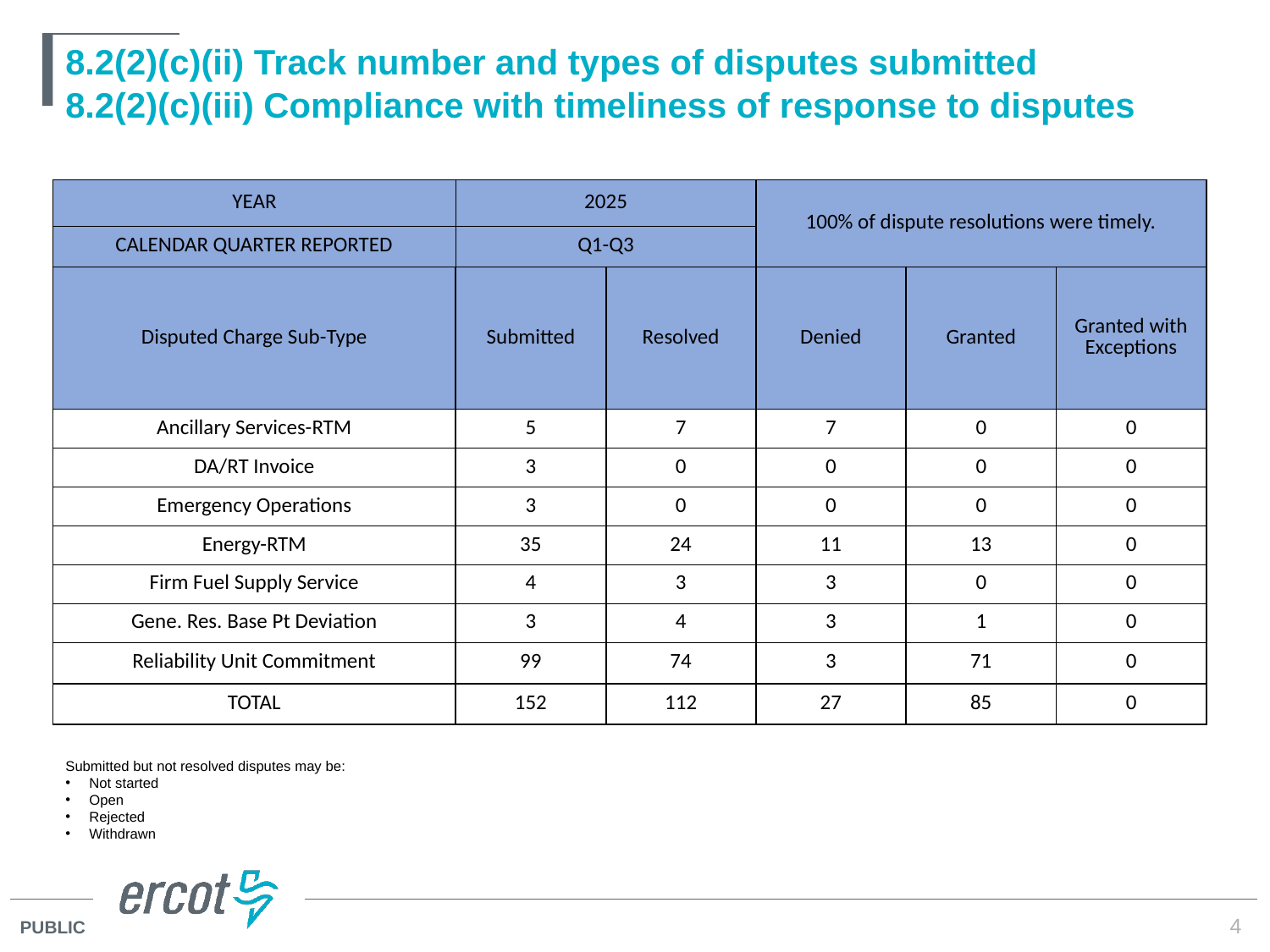

# 8.2(2)(c)(ii) Track number and types of disputes submitted 8.2(2)(c)(iii) Compliance with timeliness of response to disputes
| YEAR | 2025 |  | 100% of dispute resolutions were timely. |  |  |
| --- | --- | --- | --- | --- | --- |
| CALENDAR QUARTER REPORTED | Q1-Q3 |  |  |  |  |
| Disputed Charge Sub-Type | Submitted | Resolved | Denied | Granted | Granted with Exceptions |
| Ancillary Services-RTM | 5 | 7 | 7 | 0 | 0 |
| DA/RT Invoice | 3 | 0 | 0 | 0 | 0 |
| Emergency Operations | 3 | 0 | 0 | 0 | 0 |
| Energy-RTM | 35 | 24 | 11 | 13 | 0 |
| Firm Fuel Supply Service | 4 | 3 | 3 | 0 | 0 |
| Gene. Res. Base Pt Deviation | 3 | 4 | 3 | 1 | 0 |
| Reliability Unit Commitment | 99 | 74 | 3 | 71 | 0 |
| TOTAL | 152 | 112 | 27 | 85 | 0 |
Submitted but not resolved disputes may be:
Not started
Open
Rejected
Withdrawn
4